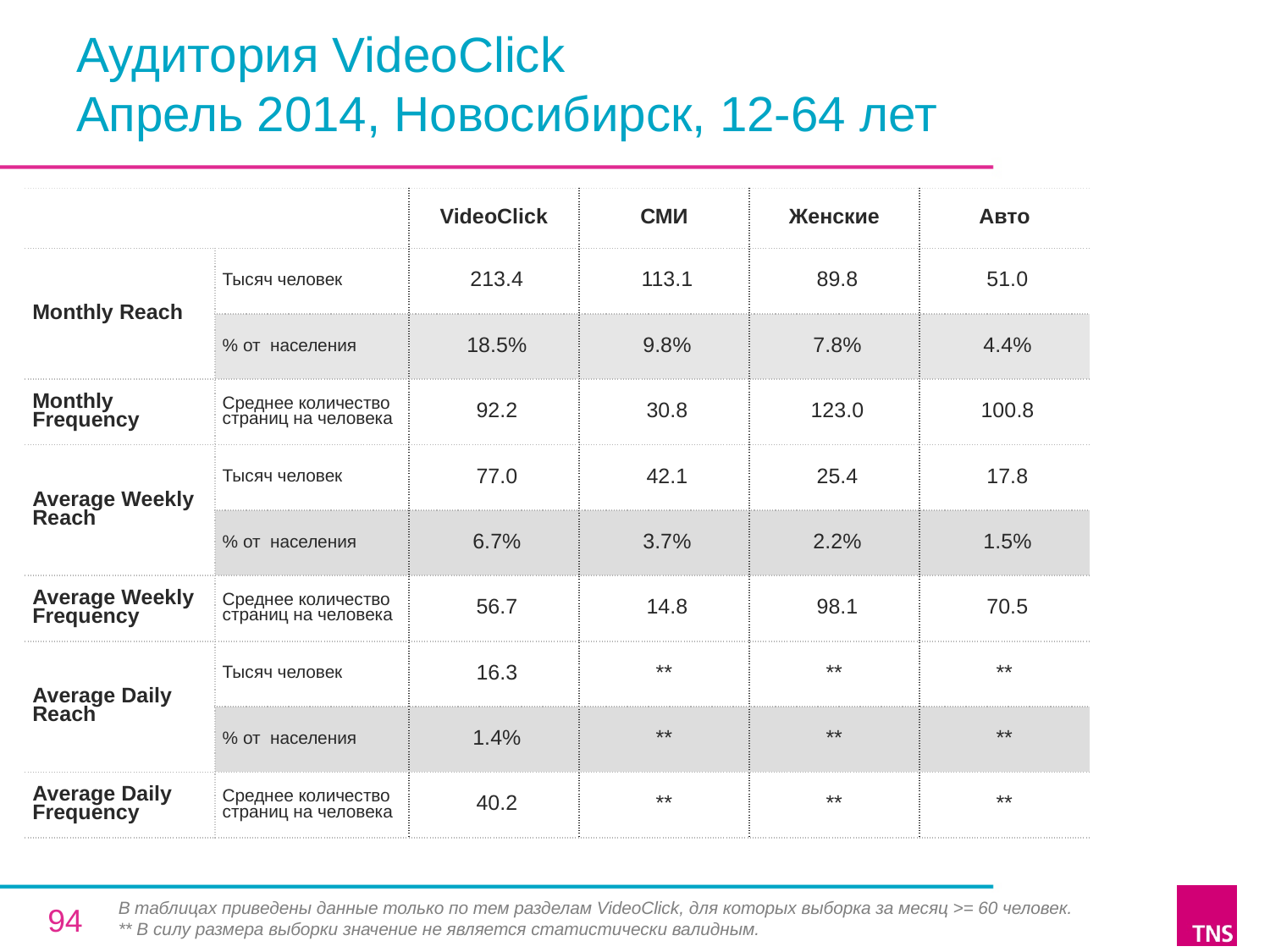

# Аудитория VideoClick Апрель 2014, Новосибирск, 12-64 лет
|  |  | VideoClick | СМИ | Женские | Авто |
| --- | --- | --- | --- | --- | --- |
| Monthly Reach | Тысяч человек | 213.4 | 113.1 | 89.8 | 51.0 |
|  | % от населения | 18.5% | 9.8% | 7.8% | 4.4% |
| Monthly Frequency | Среднее количество страниц на человека | 92.2 | 30.8 | 123.0 | 100.8 |
| Average Weekly Reach | Тысяч человек | 77.0 | 42.1 | 25.4 | 17.8 |
|  | % от населения | 6.7% | 3.7% | 2.2% | 1.5% |
| Average Weekly Frequency | Среднее количество страниц на человека | 56.7 | 14.8 | 98.1 | 70.5 |
| Average Daily Reach | Тысяч человек | 16.3 | \*\* | \*\* | \*\* |
|  | % от населения | 1.4% | \*\* | \*\* | \*\* |
| Average Daily Frequency | Среднее количество страниц на человека | 40.2 | \*\* | \*\* | \*\* |
В таблицах приведены данные только по тем разделам VideoClick, для которых выборка за месяц >= 60 человек.
** В силу размера выборки значение не является статистически валидным.
94